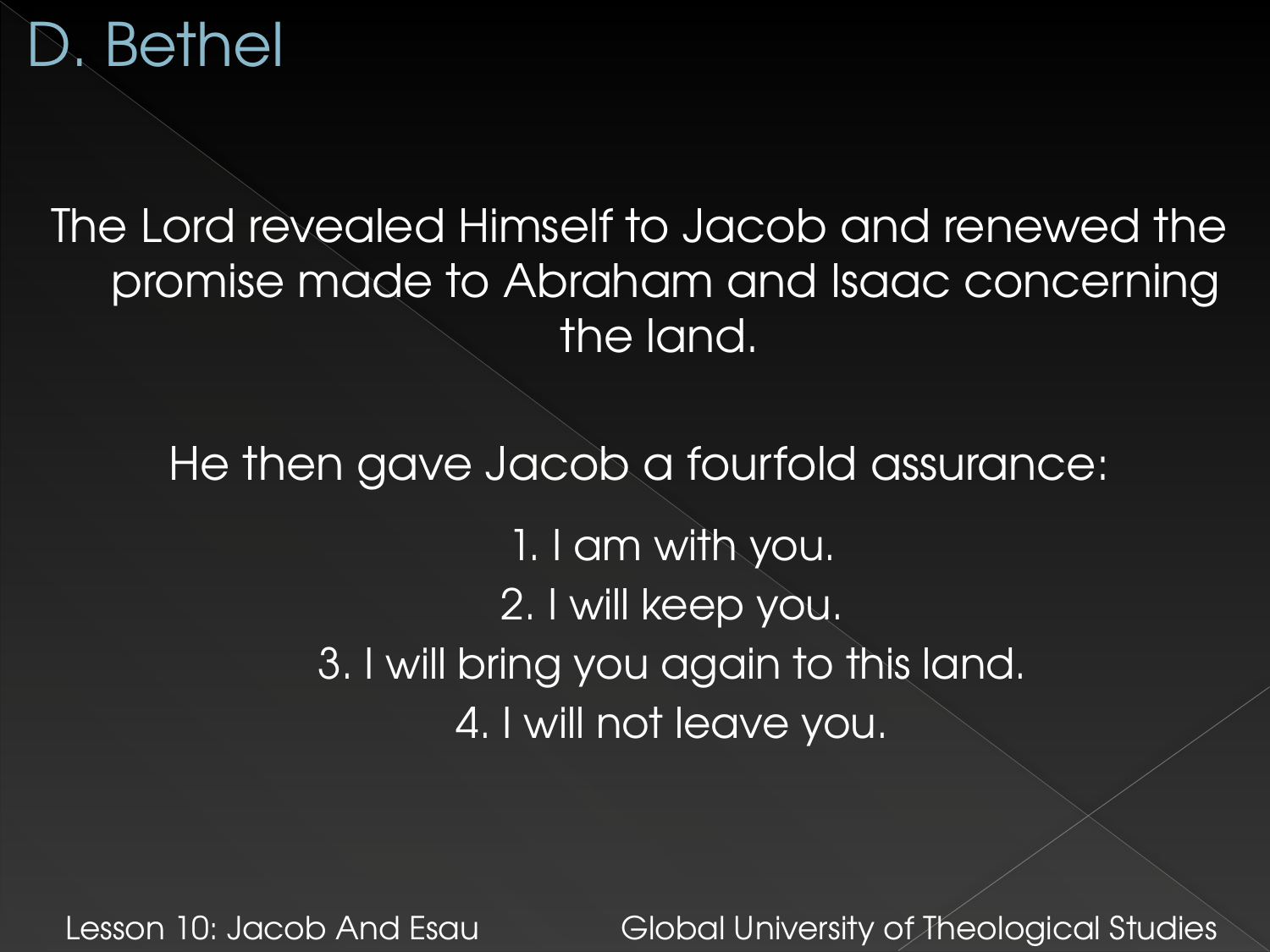

# D. Bethel
The Lord revealed Himself to Jacob and renewed the promise made to Abraham and Isaac concerning the land.

He then gave Jacob a fourfold assurance:

1. I am with you.
2. I will keep you.
3. I will bring you again to this land.
4. I will not leave you.
Lesson 10: Jacob And Esau                Global University of Theological Studies